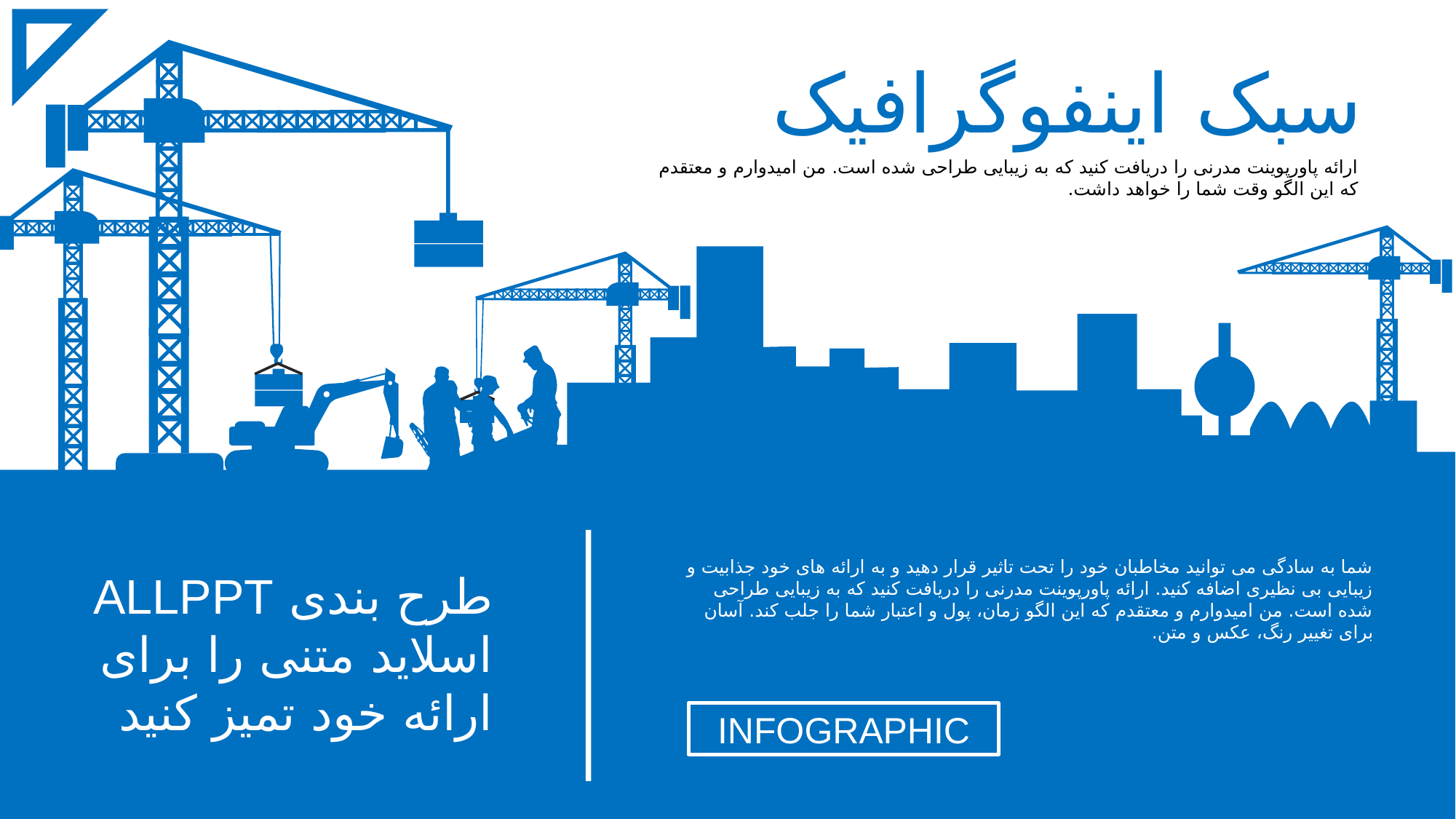

سبک اینفوگرافیک
ارائه پاورپوینت مدرنی را دریافت کنید که به زیبایی طراحی شده است. من امیدوارم و معتقدم که این الگو وقت شما را خواهد داشت.

شما به سادگی می توانید مخاطبان خود را تحت تاثیر قرار دهید و به ارائه های خود جذابیت و زیبایی بی نظیری اضافه کنید. ارائه پاورپوینت مدرنی را دریافت کنید که به زیبایی طراحی شده است. من امیدوارم و معتقدم که این الگو زمان، پول و اعتبار شما را جلب کند. آسان برای تغییر رنگ، عکس و متن.
طرح بندی ALLPPT
اسلاید متنی را برای ارائه خود تمیز کنید
INFOGRAPHIC